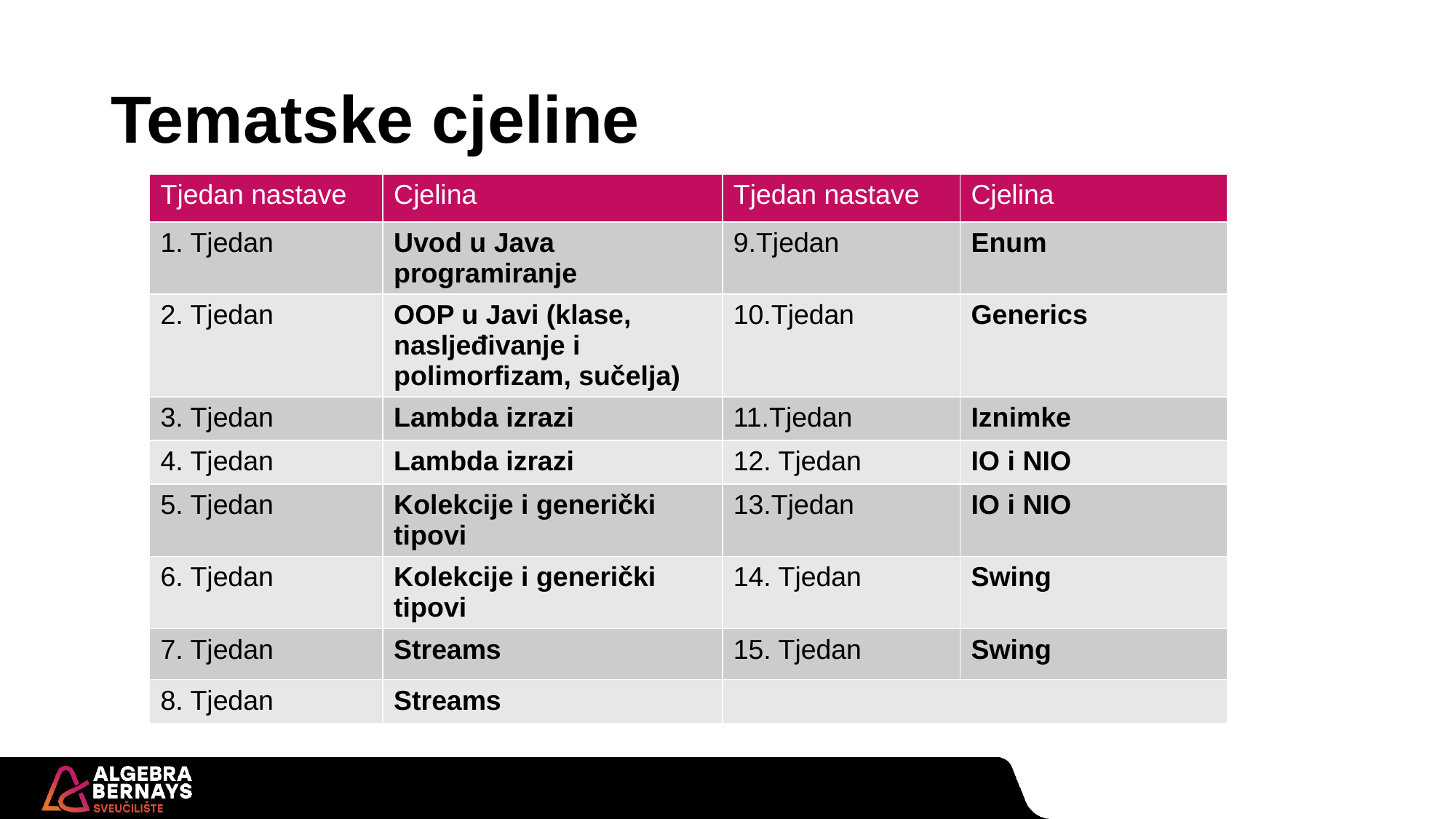

Tematske cjeline
| Tjedan nastave | Cjelina | Tjedan nastave | Cjelina |
| --- | --- | --- | --- |
| 1. Tjedan | Uvod u Java programiranje | 9.Tjedan | Enum |
| 2. Tjedan | OOP u Javi (klase, nasljeđivanje i polimorfizam, sučelja) | 10.Tjedan | Generics |
| 3. Tjedan | Lambda izrazi | 11.Tjedan | Iznimke |
| 4. Tjedan | Lambda izrazi | 12. Tjedan | IO i NIO |
| 5. Tjedan | Kolekcije i generički tipovi | 13.Tjedan | IO i NIO |
| 6. Tjedan | Kolekcije i generički tipovi | 14. Tjedan | Swing |
| 7. Tjedan | Streams | 15. Tjedan | Swing |
| 8. Tjedan | Streams |  |  |